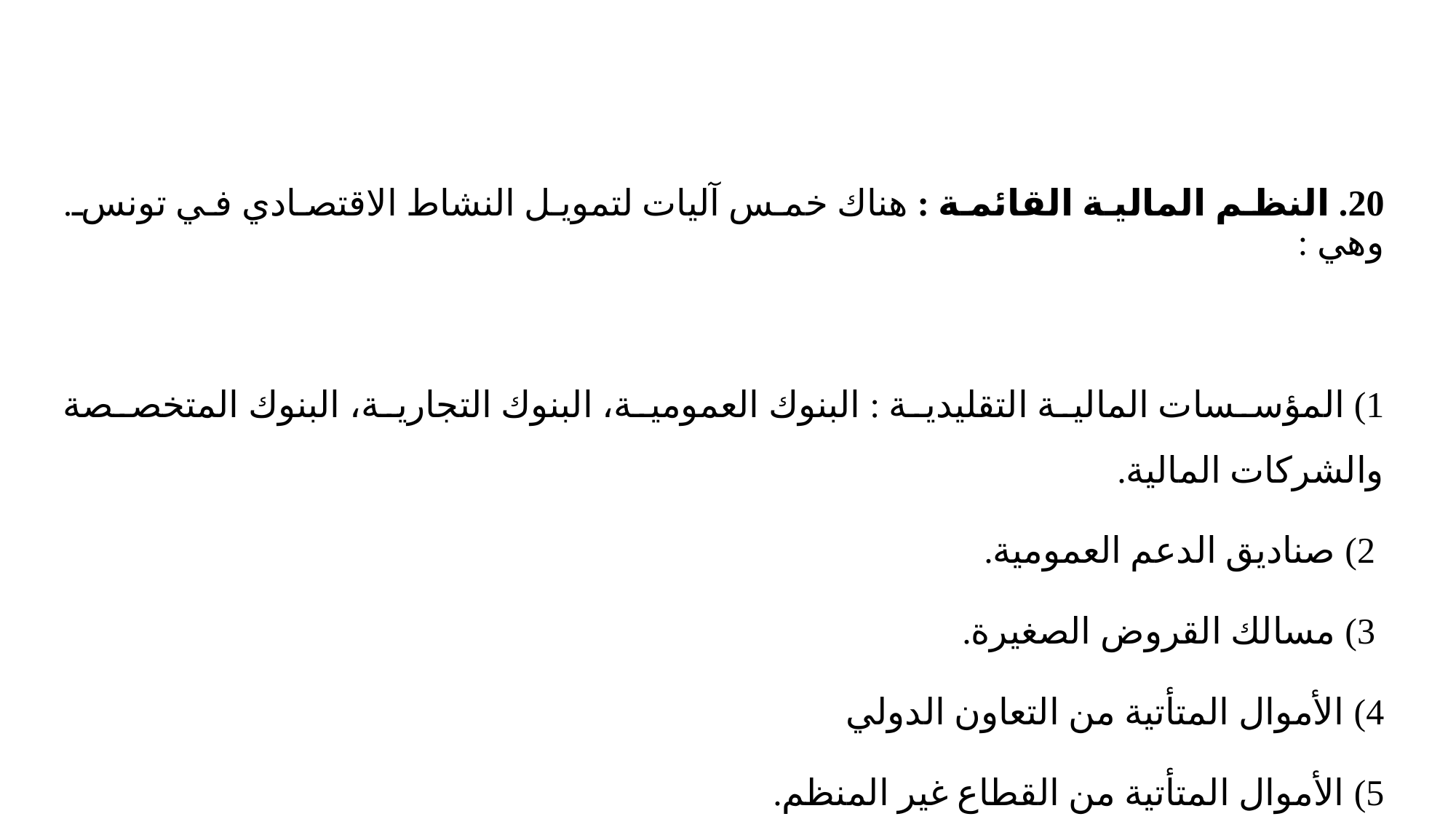

20. النظم المالية القائمة : هناك خمس آليات لتمويل النشاط الاقتصادي في تونس. وهي :

1) المؤسسات المالية التقليدية : البنوك العمومية، البنوك التجارية، البنوك المتخصصة والشركات المالية.
 2) صناديق الدعم العمومية.
 3) مسالك القروض الصغيرة.
4) الأموال المتأتية من التعاون الدولي
5) الأموال المتأتية من القطاع غير المنظم.